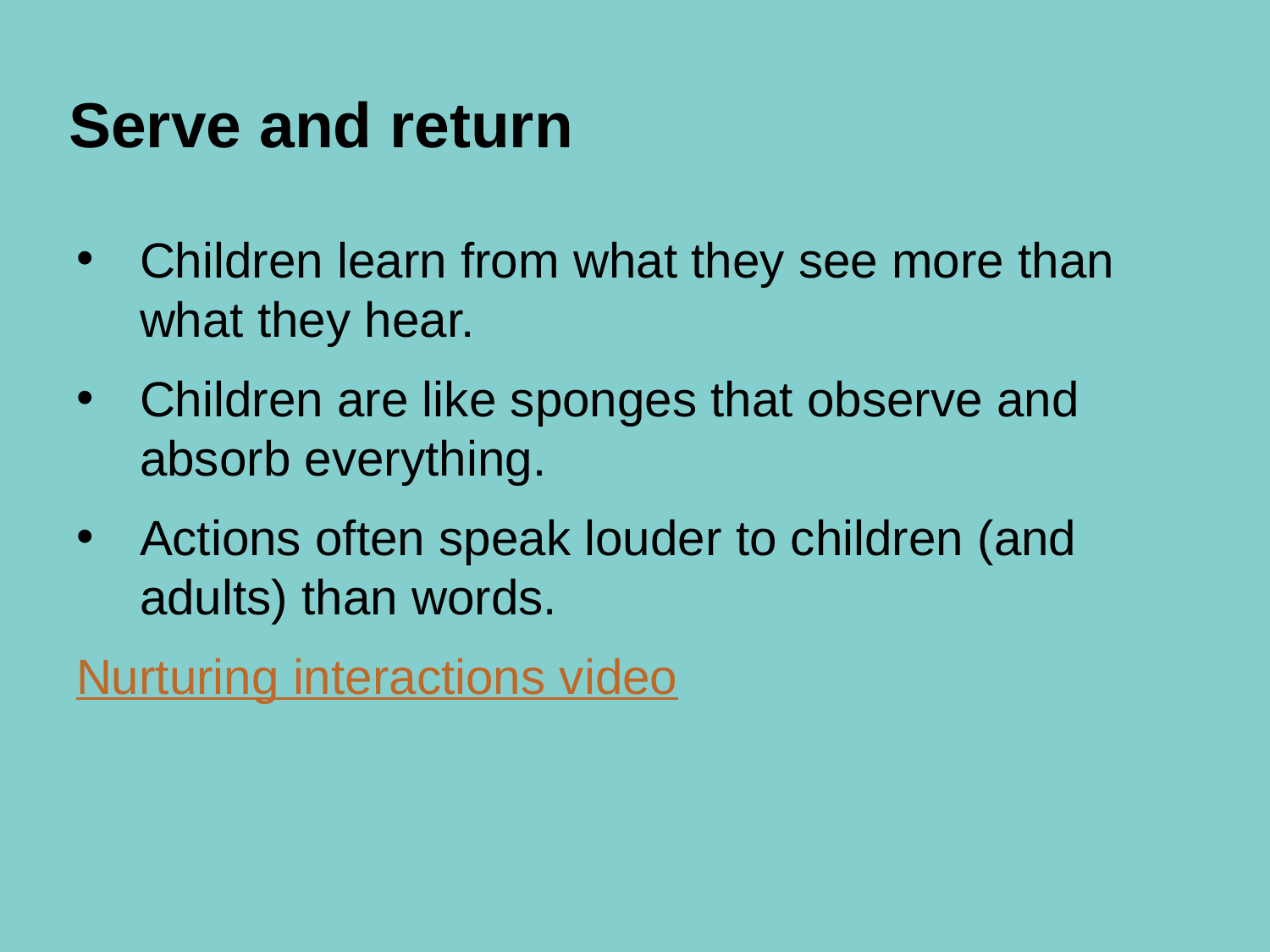

# Serve and return
Children learn from what they see more than what they hear.
Children are like sponges that observe and absorb everything.
Actions often speak louder to children (and adults) than words.
Nurturing interactions video